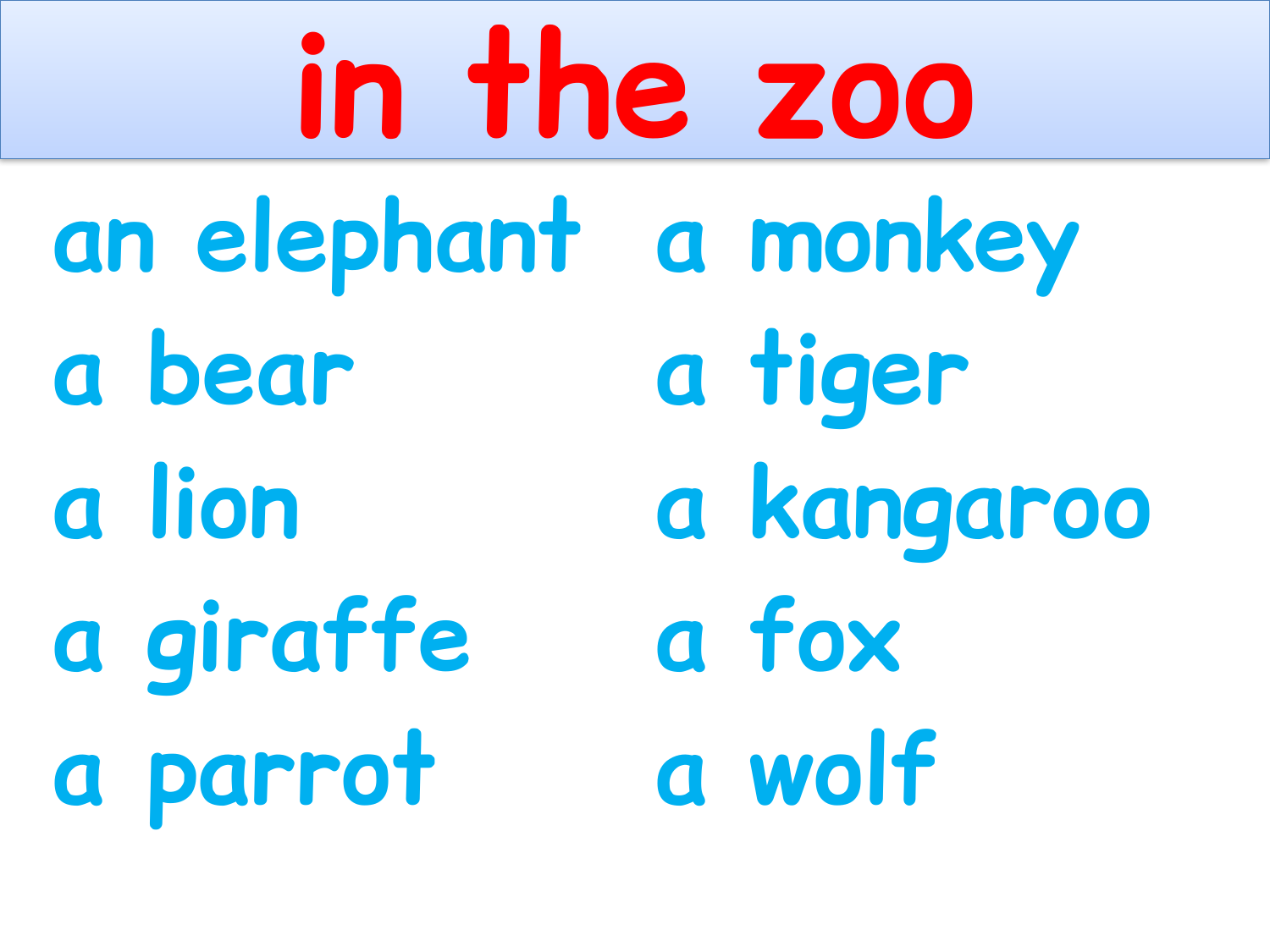

# in the zoo
an elephant
a bear
a lion
a giraffe
a parrot
a monkey
a tiger
a kangaroo
a fox
a wolf